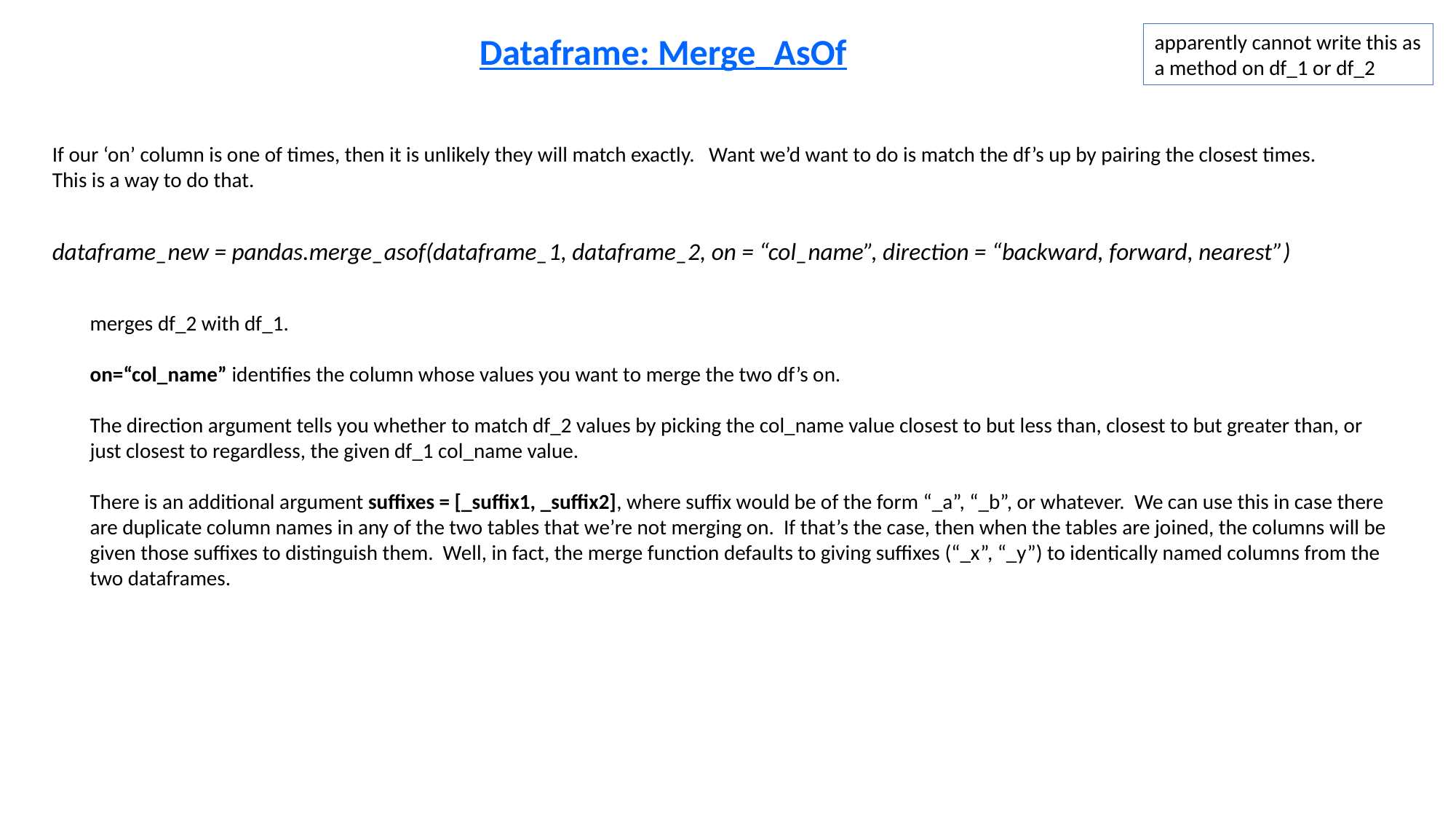

Dataframe: Merge_AsOf
apparently cannot write this as a method on df_1 or df_2
If our ‘on’ column is one of times, then it is unlikely they will match exactly.   Want we’d want to do is match the df’s up by pairing the closest times.  This is a way to do that.
dataframe_new = pandas.merge_asof(dataframe_1, dataframe_2, on = “col_name”, direction = “backward, forward, nearest”)
merges df_2 with df_1.

on=“col_name” identifies the column whose values you want to merge the two df’s on.

The direction argument tells you whether to match df_2 values by picking the col_name value closest to but less than, closest to but greater than, or just closest to regardless, the given df_1 col_name value.

There is an additional argument suffixes = [_suffix1, _suffix2], where suffix would be of the form “_a”, “_b”, or whatever.  We can use this in case there are duplicate column names in any of the two tables that we’re not merging on.  If that’s the case, then when the tables are joined, the columns will be given those suffixes to distinguish them.  Well, in fact, the merge function defaults to giving suffixes (“_x”, “_y”) to identically named columns from the two dataframes.